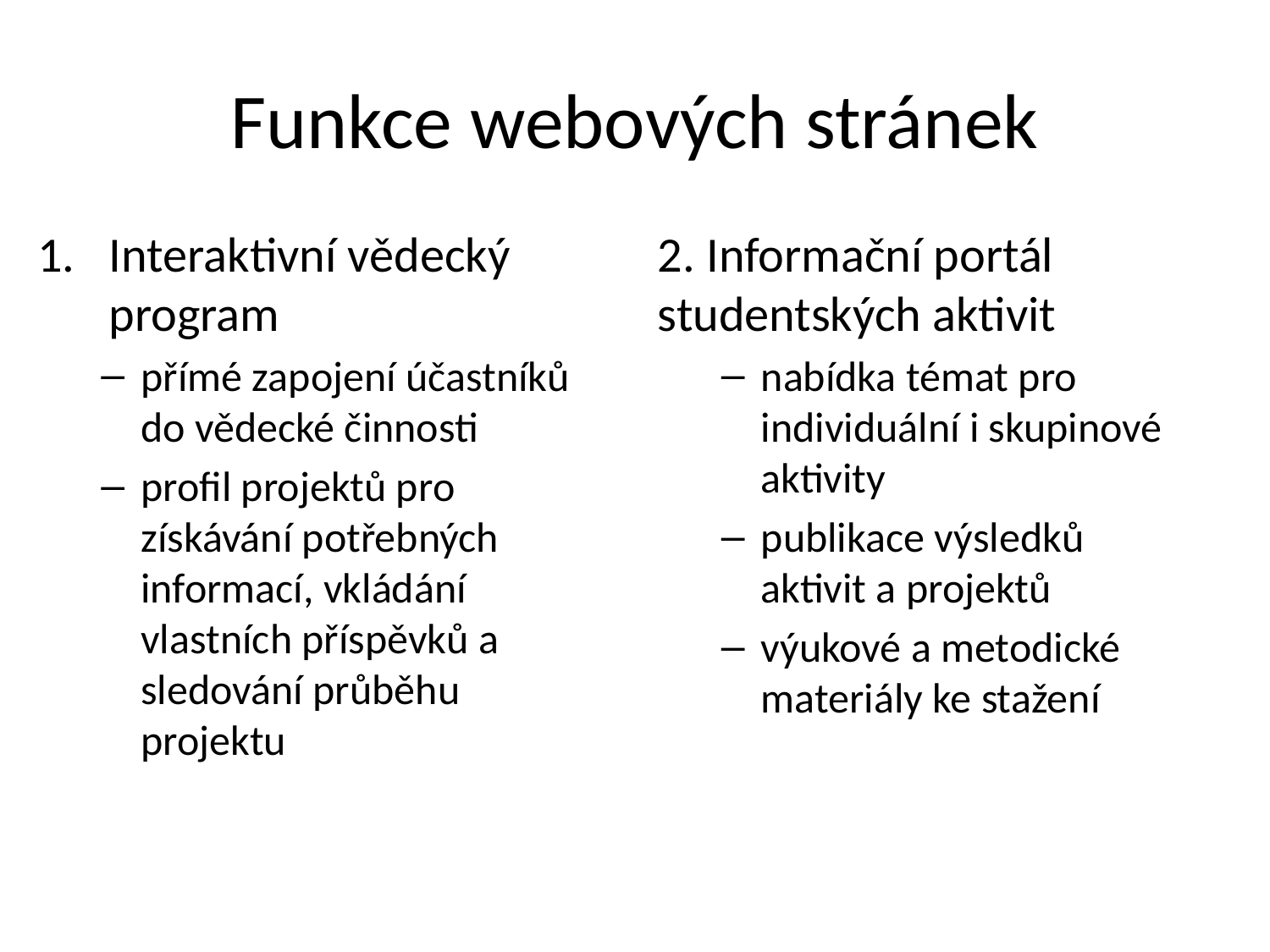

# Funkce webových stránek
Interaktivní vědecký program
přímé zapojení účastníků do vědecké činnosti
profil projektů pro získávání potřebných informací, vkládání vlastních příspěvků a sledování průběhu projektu
2. Informační portál studentských aktivit
nabídka témat pro individuální i skupinové aktivity
publikace výsledků aktivit a projektů
výukové a metodické materiály ke stažení